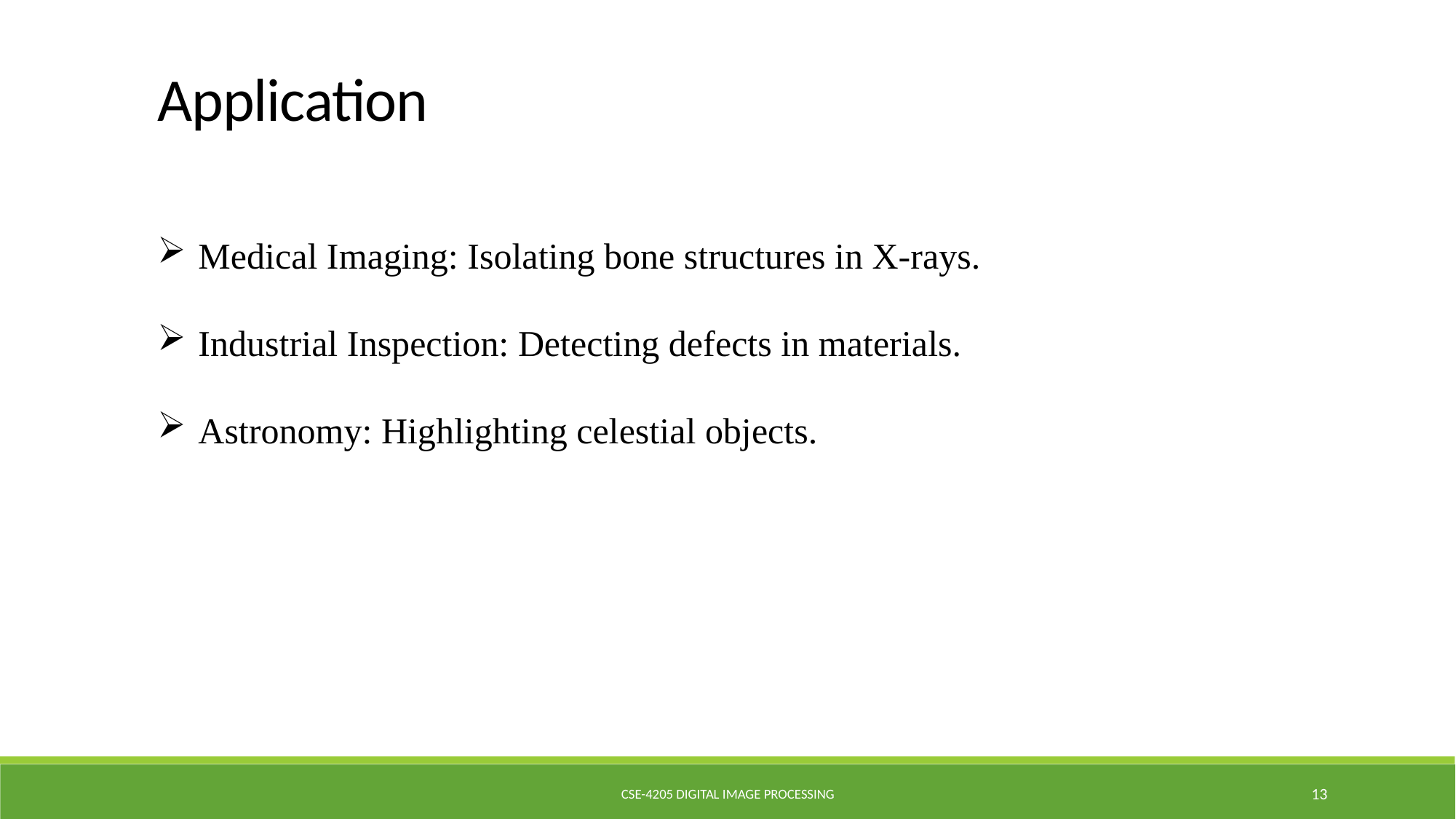

Application

Medical Imaging: Isolating bone structures in X-rays.

Industrial Inspection: Detecting defects in materials.

Astronomy: Highlighting celestial objects.
CSE-4205 Digital Image Processing
13